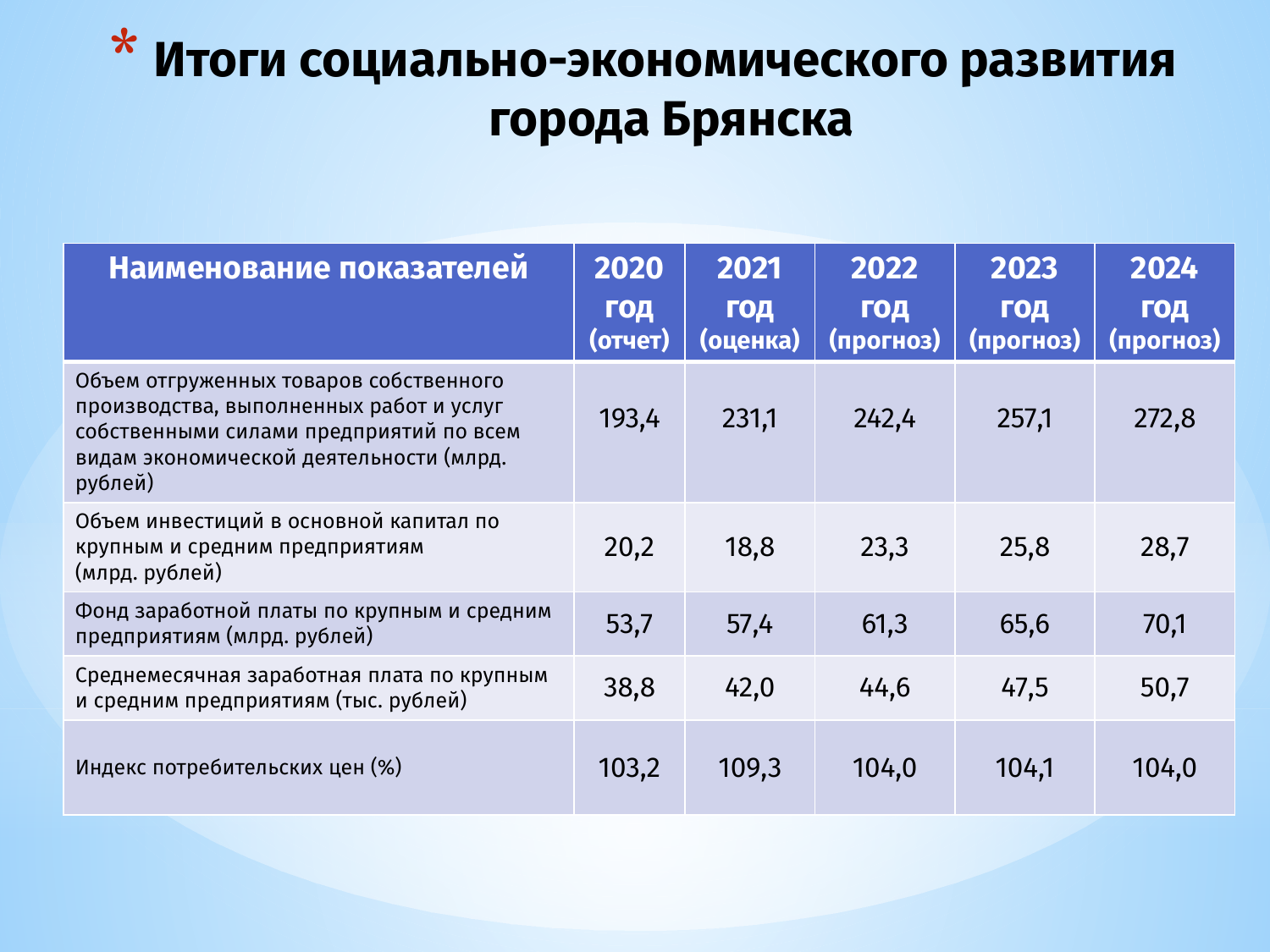

# Итоги социально-экономического развития города Брянска
| Наименование показателей | 2020 год (отчет) | 2021 год (оценка) | 2022 год (прогноз) | 2023 год (прогноз) | 2024 год (прогноз) |
| --- | --- | --- | --- | --- | --- |
| Объем отгруженных товаров собственного производства, выполненных работ и услуг собственными силами предприятий по всем видам экономической деятельности (млрд. рублей) | 193,4 | 231,1 | 242,4 | 257,1 | 272,8 |
| Объем инвестиций в основной капитал по крупным и средним предприятиям (млрд. рублей) | 20,2 | 18,8 | 23,3 | 25,8 | 28,7 |
| Фонд заработной платы по крупным и средним предприятиям (млрд. рублей) | 53,7 | 57,4 | 61,3 | 65,6 | 70,1 |
| Среднемесячная заработная плата по крупным и средним предприятиям (тыс. рублей) | 38,8 | 42,0 | 44,6 | 47,5 | 50,7 |
| Индекс потребительских цен (%) | 103,2 | 109,3 | 104,0 | 104,1 | 104,0 |